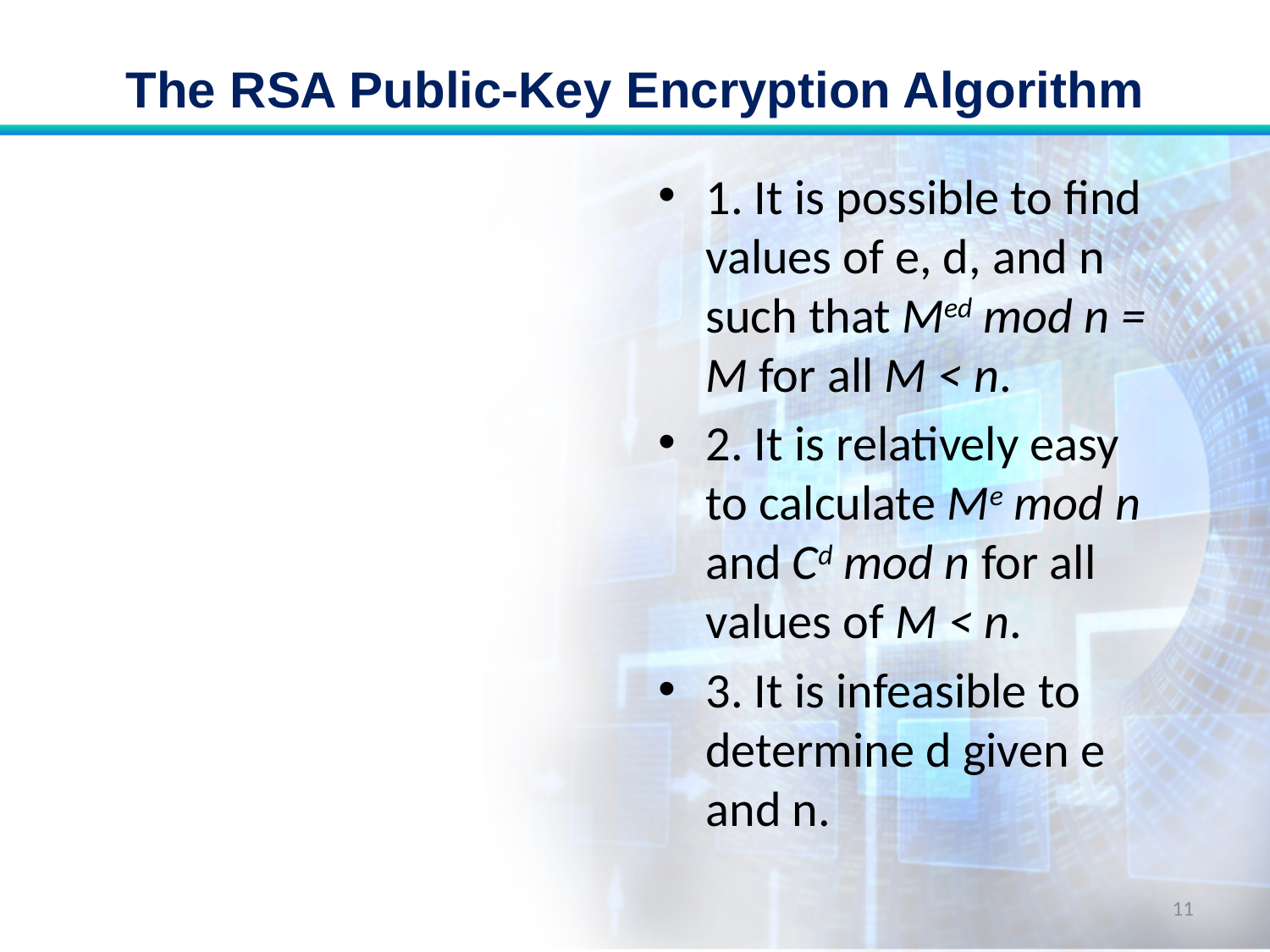

# The RSA Public-Key Encryption Algorithm
1. It is possible to find values of e, d, and n such that Med mod n = M for all M < n.
2. It is relatively easy to calculate Me mod n and Cd mod n for all values of M < n.
3. It is infeasible to determine d given e and n.
11